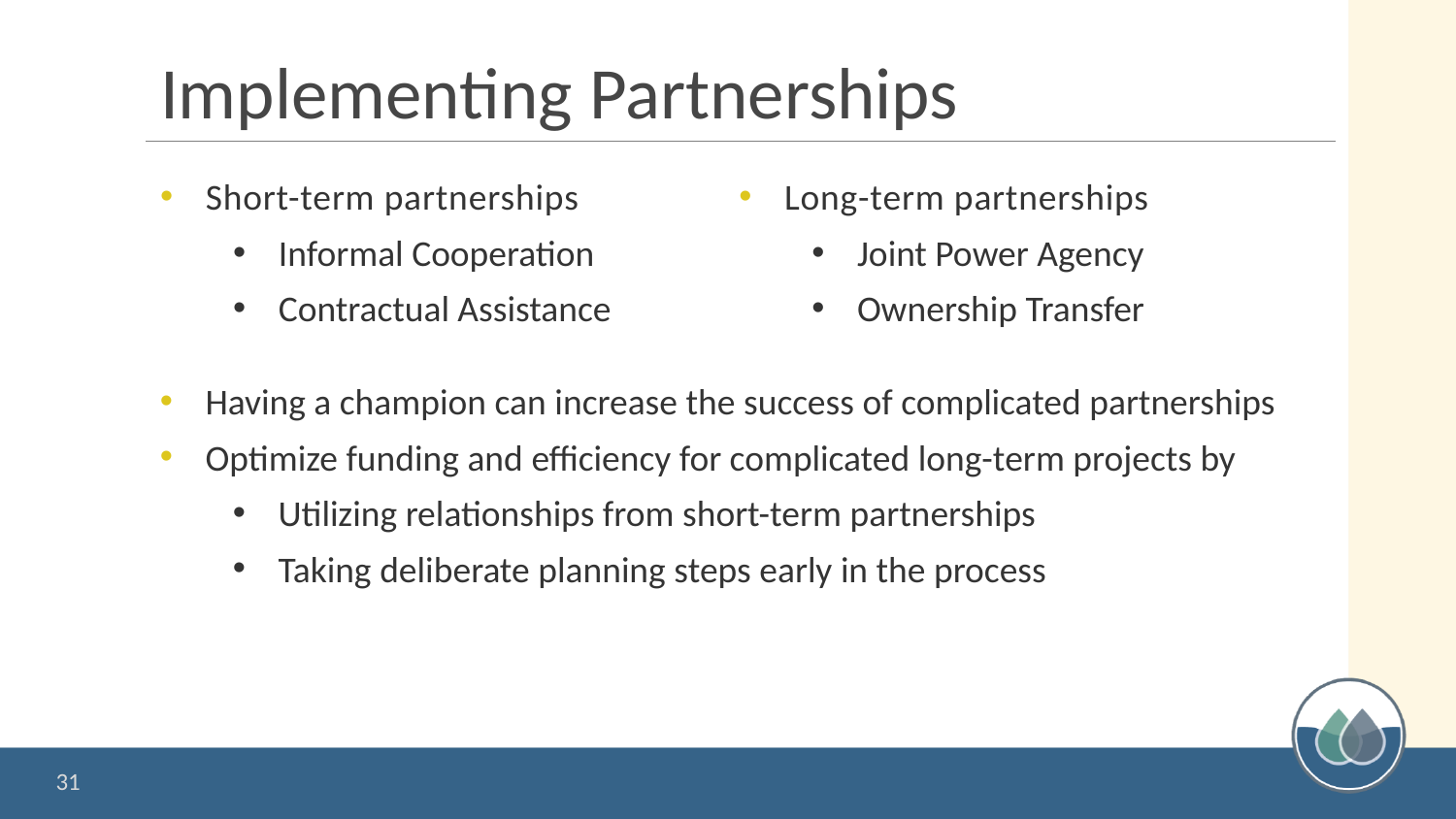

# Implementing Partnerships
Short-term partnerships
Informal Cooperation
Contractual Assistance

Long-term partnerships
Joint Power Agency
Ownership Transfer
Having a champion can increase the success of complicated partnerships
Optimize funding and efficiency for complicated long-term projects by
Utilizing relationships from short-term partnerships
Taking deliberate planning steps early in the process
31